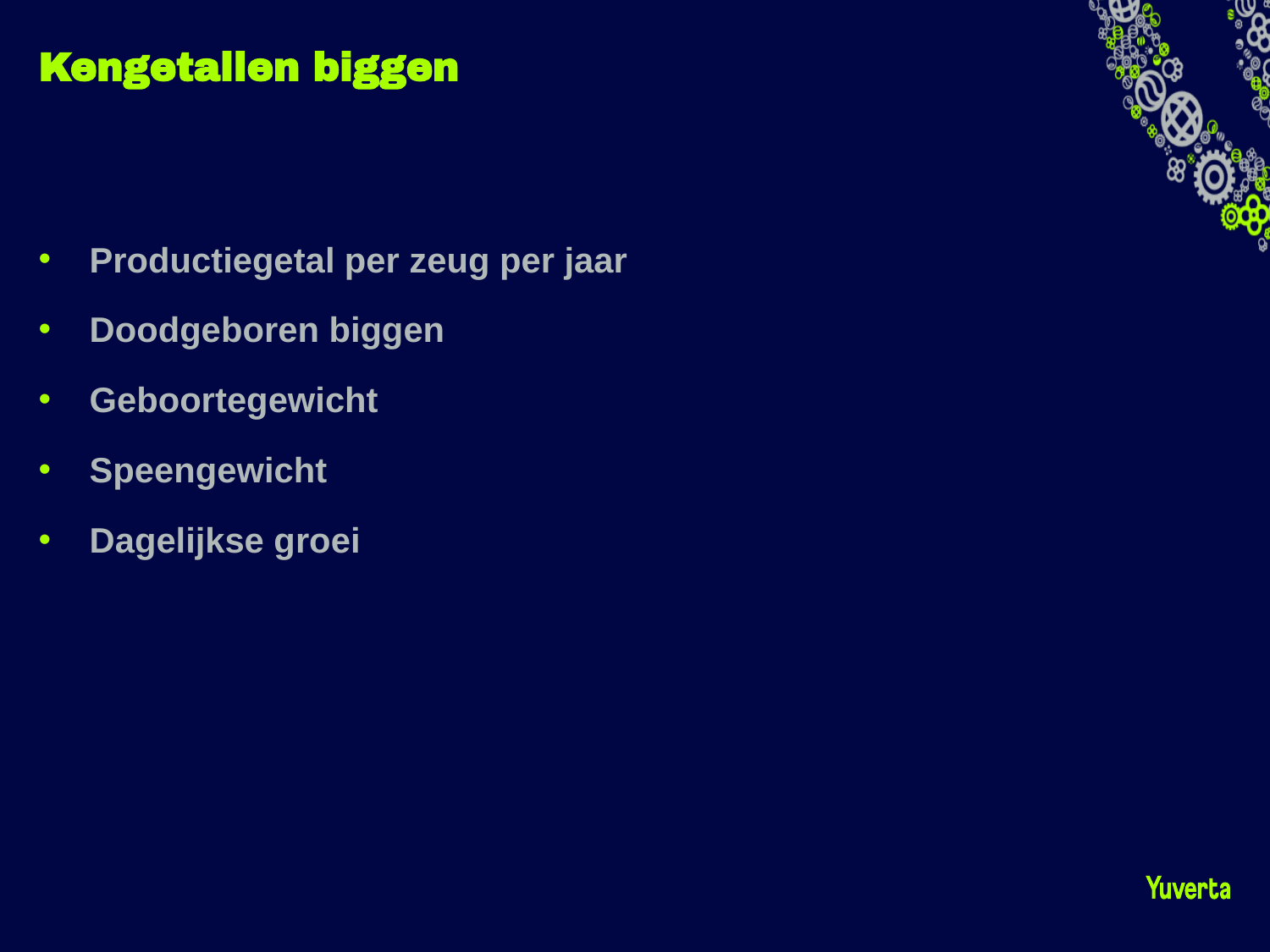

# Kengetallen biggen
Productiegetal per zeug per jaar
Doodgeboren biggen
Geboortegewicht
Speengewicht
Dagelijkse groei